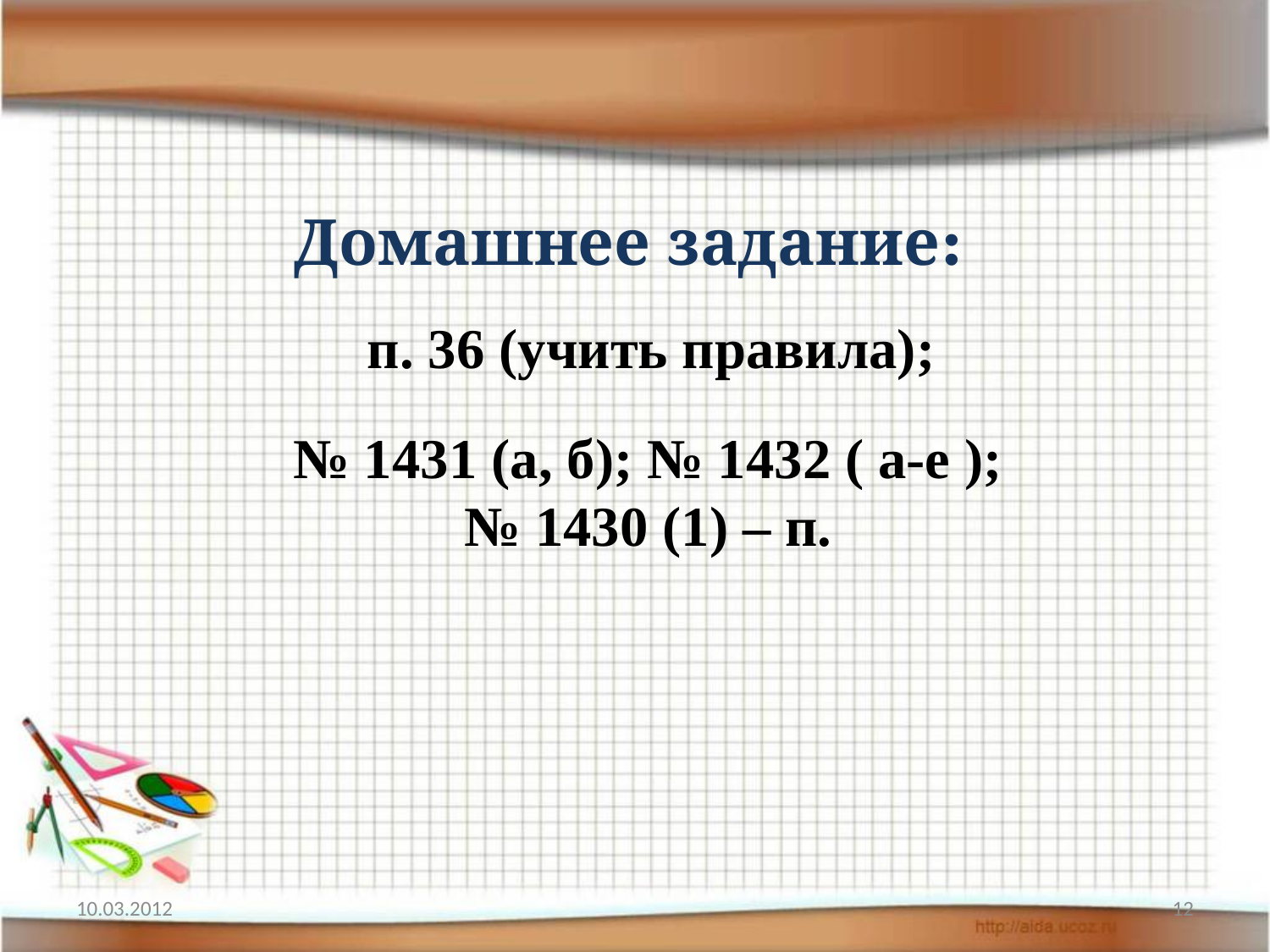

Домашнее задание:
п. 36 (учить правила);
№ 1431 (а, б); № 1432 ( а-е );
№ 1430 (1) – п.
10.03.2012
12